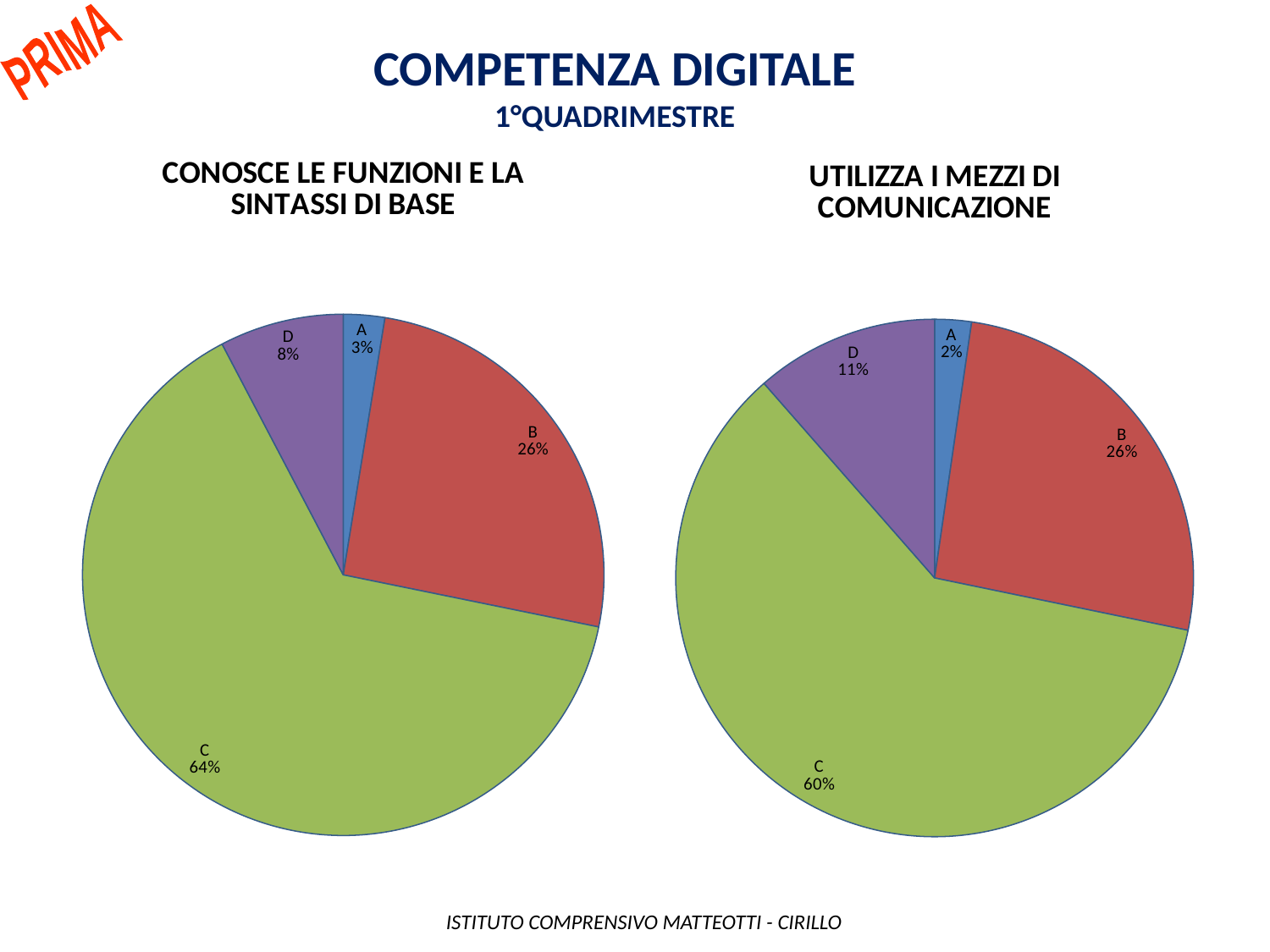

PRIMA
Competenza digitale
1°QUADRIMESTRE

### Chart: CONOSCE LE FUNZIONI E LA SINTASSI DI BASE

| Category |  |
|---|---|
| A | 3.0 |
| B | 30.0 |
| C | 75.0 |
| D | 9.0 |

### Chart: UTILIZZA I MEZZI DI COMUNICAZIONE

| Category |  |
|---|---|
| A | 3.0 |
| B | 34.0 |
| C | 79.0 |
| D | 15.0 |
 ISTITUTO COMPRENSIVO MATTEOTTI - CIRILLO